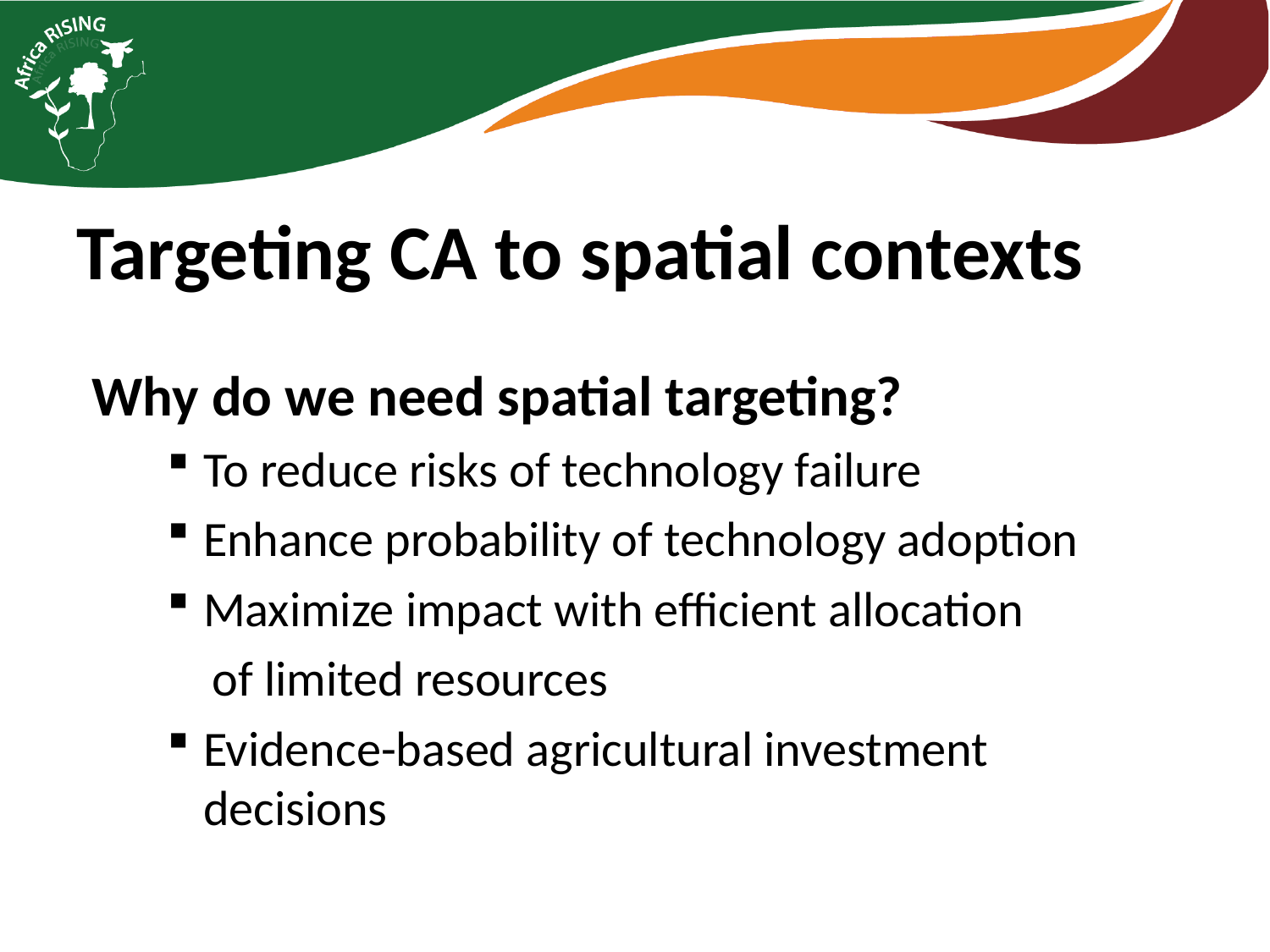

# Targeting CA to spatial contexts
Why do we need spatial targeting?
To reduce risks of technology failure
Enhance probability of technology adoption
Maximize impact with efficient allocation
    of limited resources
Evidence-based agricultural investment decisions